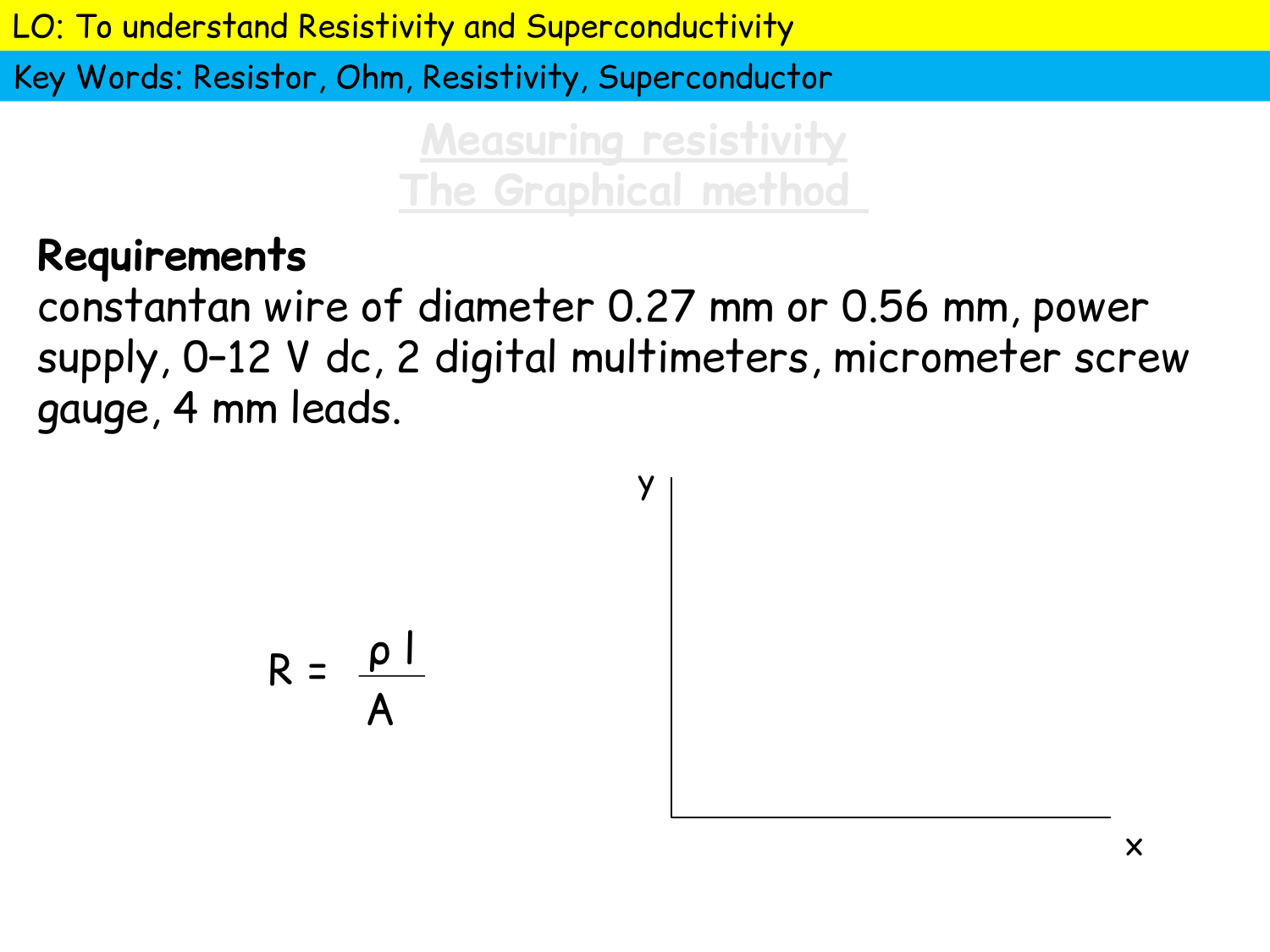

Measuring resistivity
The Graphical method
Requirements
constantan wire of diameter 0.27 mm or 0.56 mm, power supply, 0–12 V dc, 2 digital multimeters, micrometer screw gauge, 4 mm leads.
y

ρ l
R =
A

x